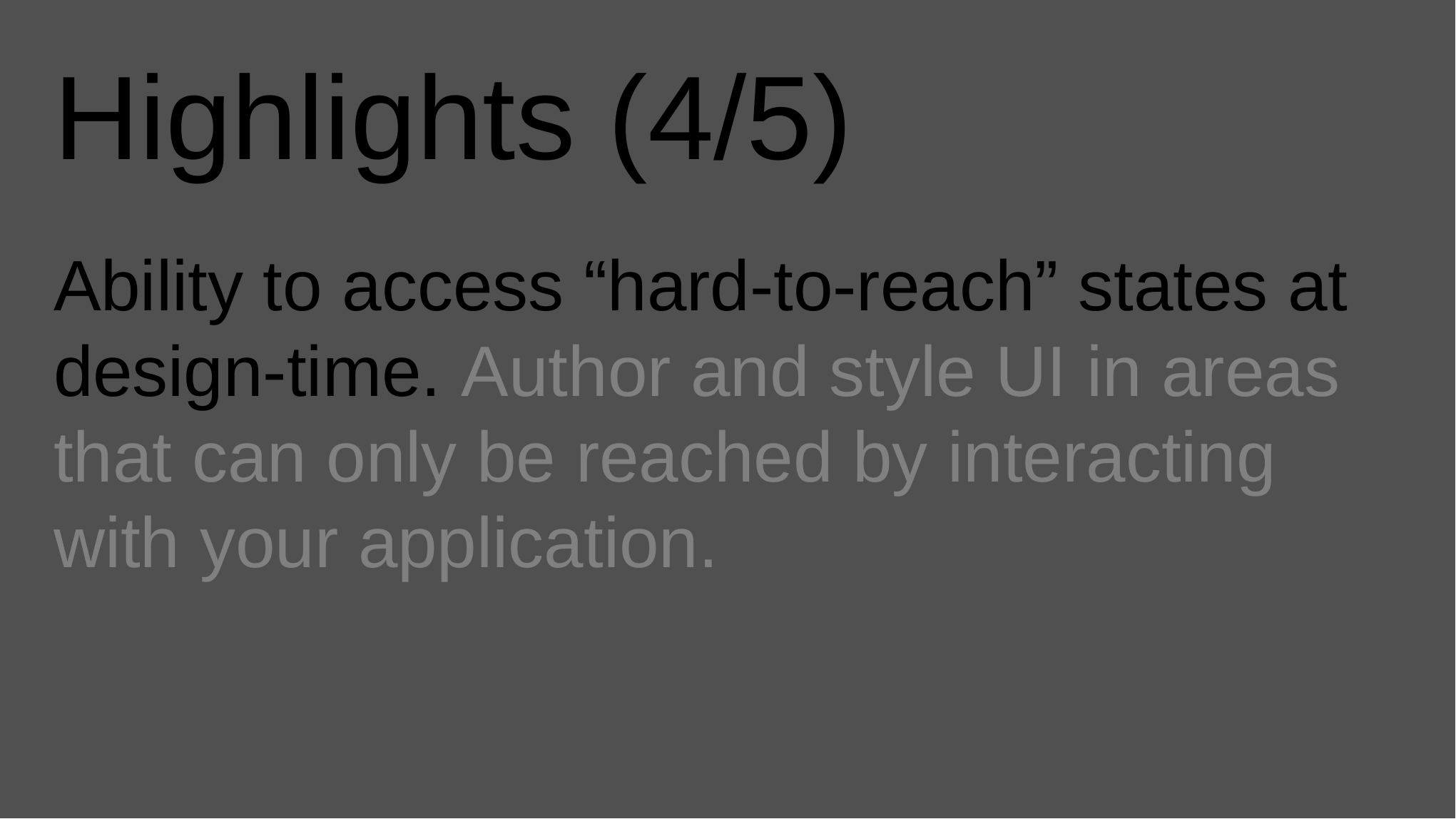

# Highlights (4/5)
Ability to access “hard-to-reach” states at design-time. Author and style UI in areas
that can only be reached by interacting
with your application.